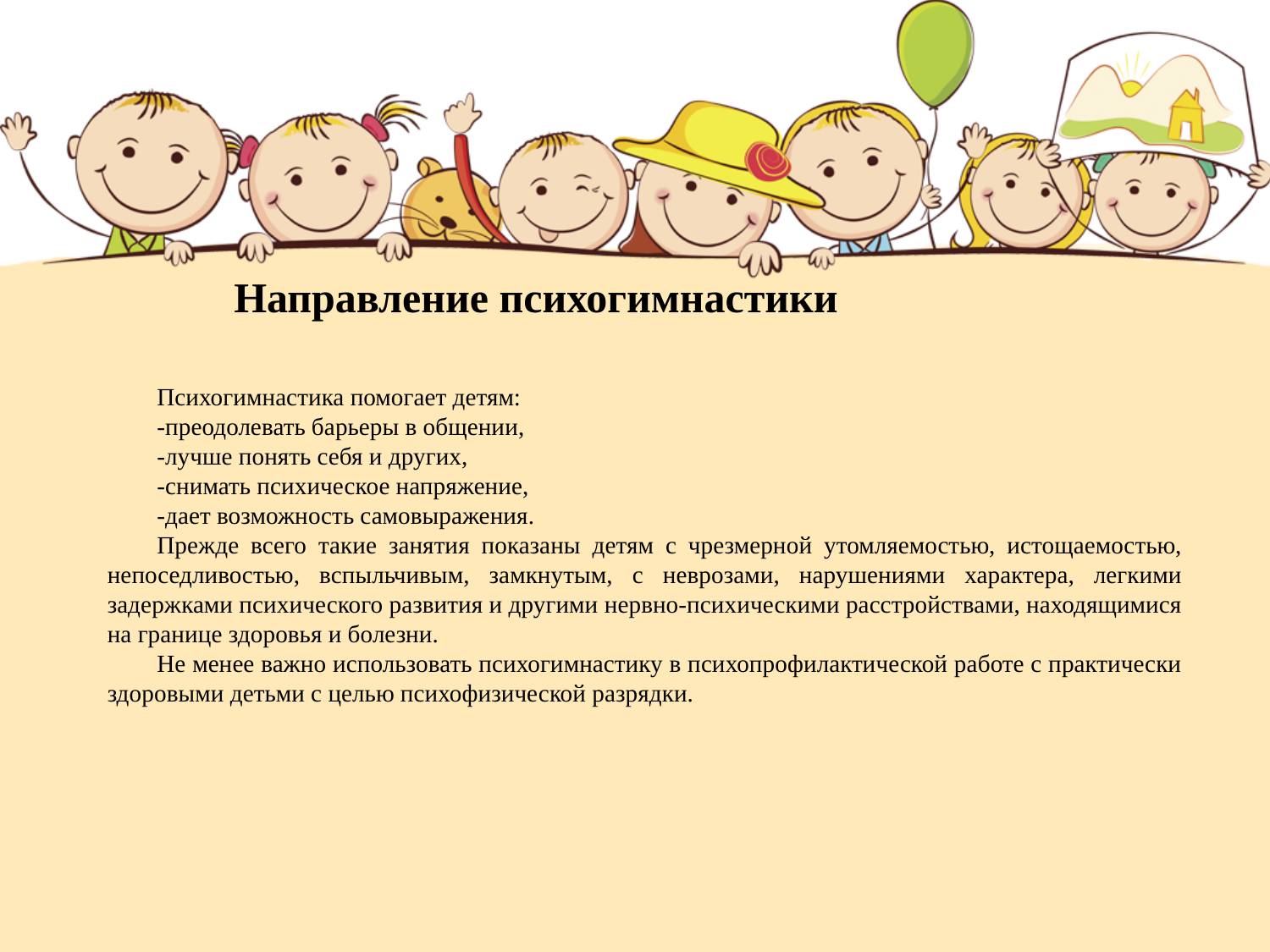

Психогимнастика помогает детям:
-преодолевать барьеры в общении,
-лучше понять себя и других,
-снимать психическое напряжение,
-дает возможность самовыражения.
Прежде всего такие занятия показаны детям с чрезмерной утомляемостью, истощаемостью, непоседливостью, вспыльчивым, замкнутым, с неврозами, нарушениями характера, легкими задержками психического развития и другими нервно-психическими расстройствами, находящимися на границе здоровья и болезни.
Не менее важно использовать психогимнастику в психопрофилактической работе с практически здоровыми детьми с целью психофизической разрядки.
# Направление психогимнастики